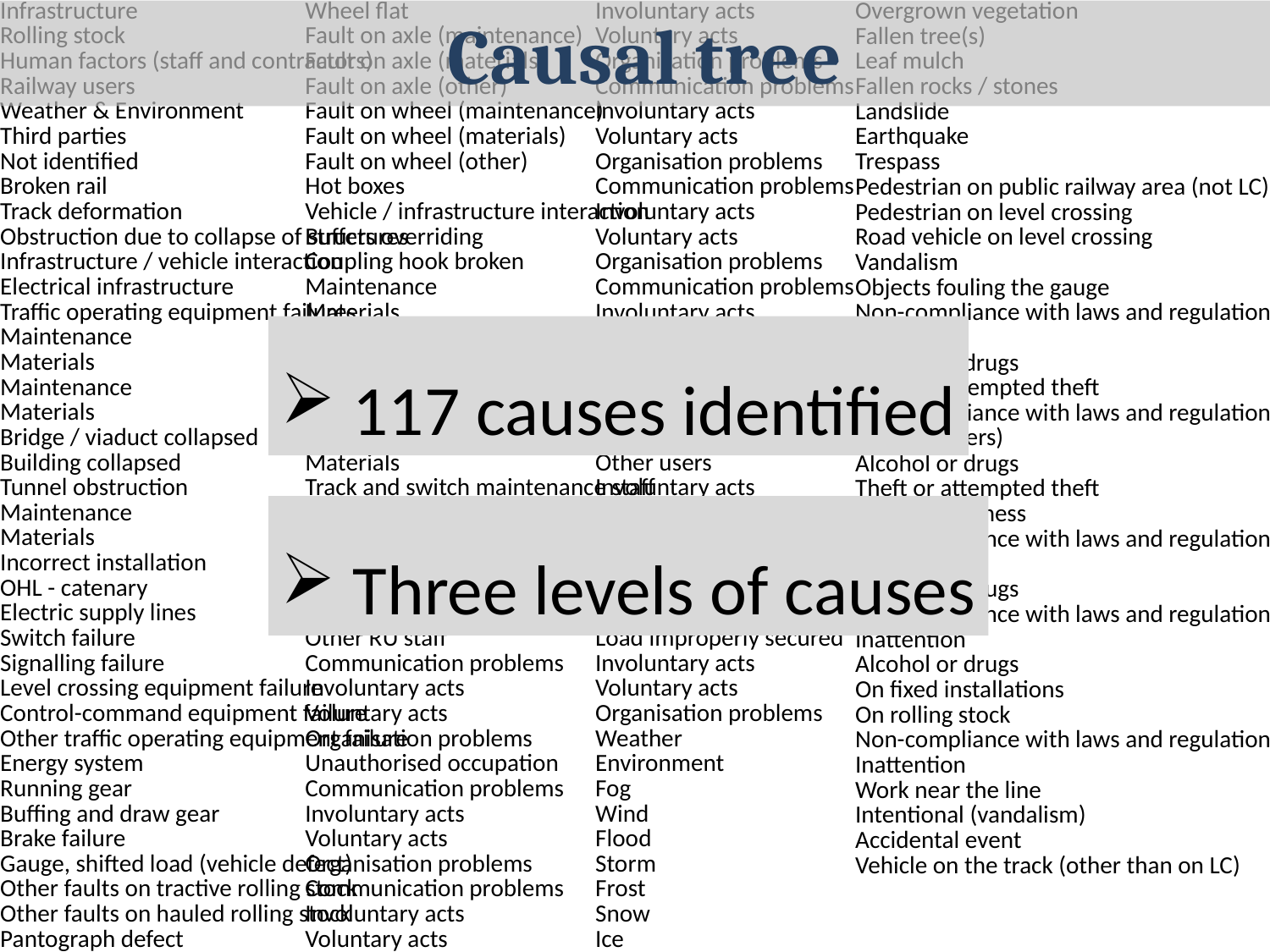

| Infrastructure |
| --- |
| Rolling stock |
| Human factors (staff and contractors) |
| Railway users |
| Weather & Environment |
| Third parties |
| Not identified |
| Broken rail |
| Track deformation |
| Obstruction due to collapse of structures |
| Infrastructure / vehicle interaction |
| Electrical infrastructure |
| Traffic operating equipment failures |
| Maintenance |
| Materials |
| Maintenance |
| Materials |
| Bridge / viaduct collapsed |
| Building collapsed |
| Tunnel obstruction |
| Maintenance |
| Materials |
| Incorrect installation |
| OHL - catenary |
| Electric supply lines |
| Switch failure |
| Signalling failure |
| Level crossing equipment failure |
| Control-command equipment failure |
| Other traffic operating equipment failure |
| Energy system |
| Running gear |
| Buffing and draw gear |
| Brake failure |
| Gauge, shifted load (vehicle defect) |
| Other faults on tractive rolling stock |
| Other faults on hauled rolling stock |
| Pantograph defect |
| Electrical circuit out of order |
| Vehicle / energy system interoperability |
 Causal tree
| Wheel flat |
| --- |
| Fault on axle (maintenance) |
| Fault on axle (materials) |
| Fault on axle (other) |
| Fault on wheel (maintenance) |
| Fault on wheel (materials) |
| Fault on wheel (other) |
| Hot boxes |
| Vehicle / infrastructure interaction |
| Buffers overriding |
| Coupling hook broken |
| Maintenance |
| Materials |
| Maintenance |
| Materials |
| Maintenance |
| Materials |
| Maintenance |
| Materials |
| Track and switch maintenance staff |
| Energy staff |
| Traffic operating and signalling staff |
| Other IM staff |
| Train driver |
| Train crew |
| Other RU staff |
| Communication problems |
| Involuntary acts |
| Voluntary acts |
| Organisation problems |
| Unauthorised occupation |
| Communication problems |
| Involuntary acts |
| Voluntary acts |
| Organisation problems |
| Communication problems |
| Involuntary acts |
| Voluntary acts |
| Organisation problems |
| Communication problems |
| Involuntary acts |
| --- |
| Voluntary acts |
| Organisation problems |
| Communication problems |
| Involuntary acts |
| Voluntary acts |
| Organisation problems |
| Communication problems |
| Involuntary acts |
| Voluntary acts |
| Organisation problems |
| Communication problems |
| Involuntary acts |
| Voluntary acts |
| Organisation problems |
| Load improperly secured |
| Passengers |
| Freight customers (carriers and shippers) |
| Other users |
| Involuntary acts |
| Voluntary acts |
| Organisation problems |
| Involuntary acts |
| Voluntary acts |
| Organisation problems |
| Load improperly secured |
| Involuntary acts |
| Voluntary acts |
| Organisation problems |
| Weather |
| Environment |
| Fog |
| Wind |
| Flood |
| Storm |
| Frost |
| Snow |
| Ice |
| Heat |
| Animals |
| Overgrown vegetation |
| --- |
| Fallen tree(s) |
| Leaf mulch |
| Fallen rocks / stones |
| Landslide |
| Earthquake |
| Trespass |
| Pedestrian on public railway area (not LC) |
| Pedestrian on level crossing |
| Road vehicle on level crossing |
| Vandalism |
| Objects fouling the gauge |
| Non-compliance with laws and regulations |
| Inattention |
| Alcohol or drugs |
| Theft or attempted theft |
| Non-compliance with laws and regulations |
| Inattention |
| Alcohol or drugs |
| Theft or attempted theft |
| Unconsciousness |
| Non-compliance with laws and regulations |
| Inattention |
| Alcohol or drugs |
| Non-compliance with laws and regulations |
| Inattention |
| Alcohol or drugs |
| On fixed installations |
| On rolling stock |
| Non-compliance with laws and regulations |
| Inattention |
| Work near the line |
| Intentional (vandalism) |
| Accidental event |
| Vehicle on the track (other than on LC) |
 117 causes identified
 Three levels of causes